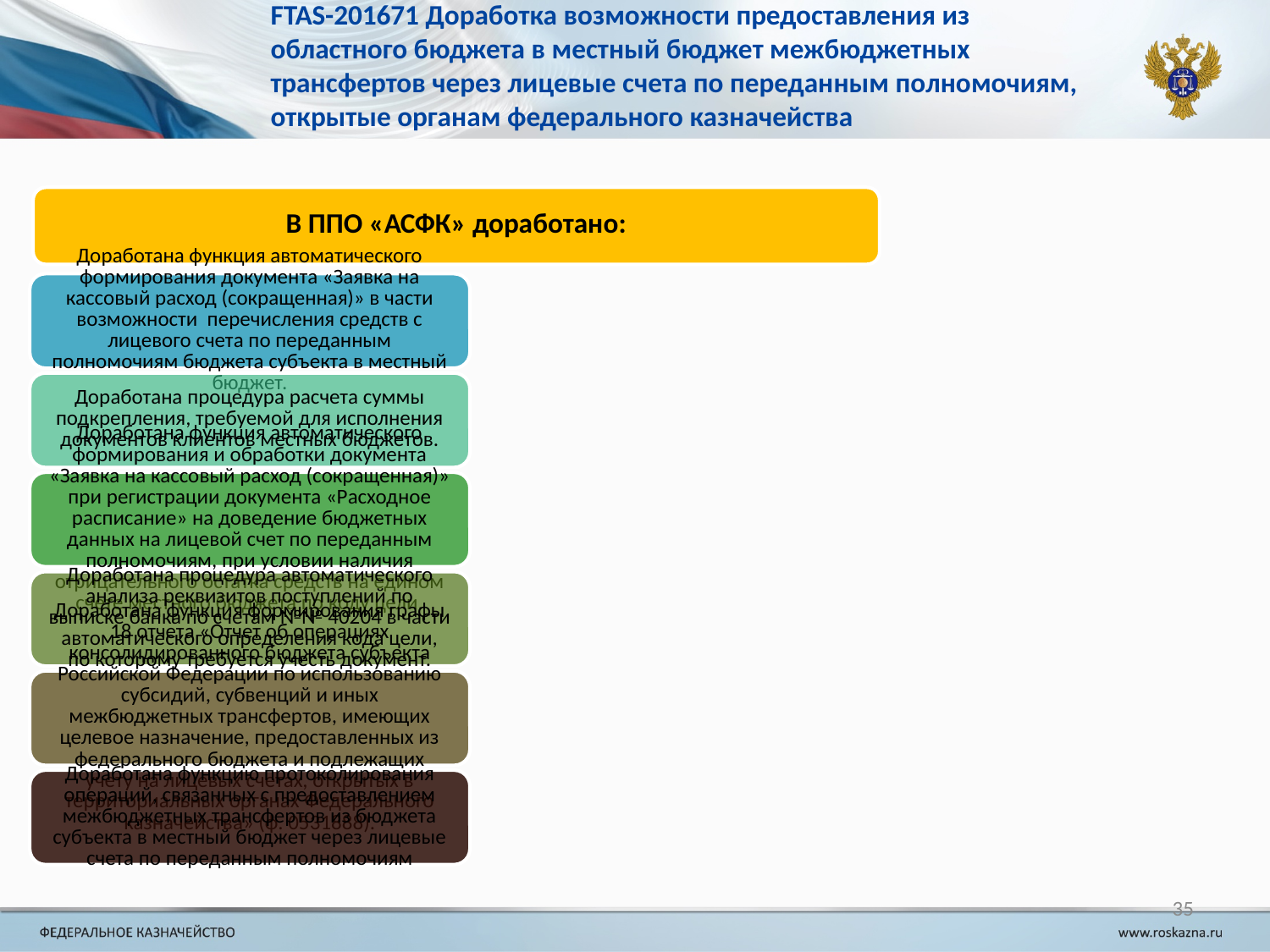

# FTAS-201671 Доработка возможности предоставления из областного бюджета в местный бюджет межбюджетных трансфертов через лицевые счета по переданным полномочиям, открытые органам федерального казначейства
В ППО «АСФК» доработано:
Доработана функция автоматического формирования документа «Заявка на кассовый расход (сокращенная)» в части возможности  перечисления средств с лицевого счета по переданным полномочиям бюджета субъекта в местный бюджет.
35